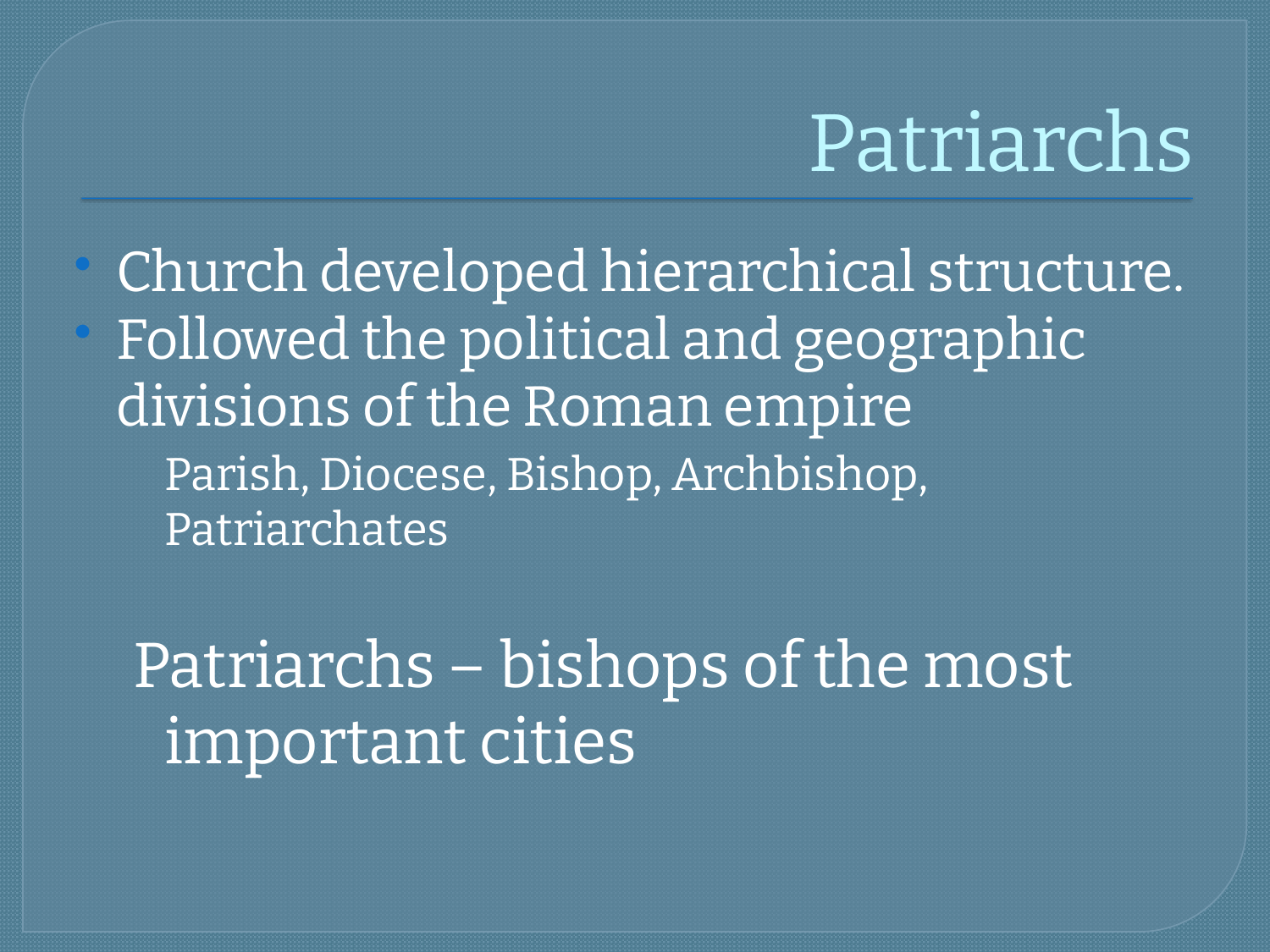

# Patriarchs
Church developed hierarchical structure.
Followed the political and geographic divisions of the Roman empire
	Parish, Diocese, Bishop, Archbishop, Patriarchates

Patriarchs – bishops of the most important cities